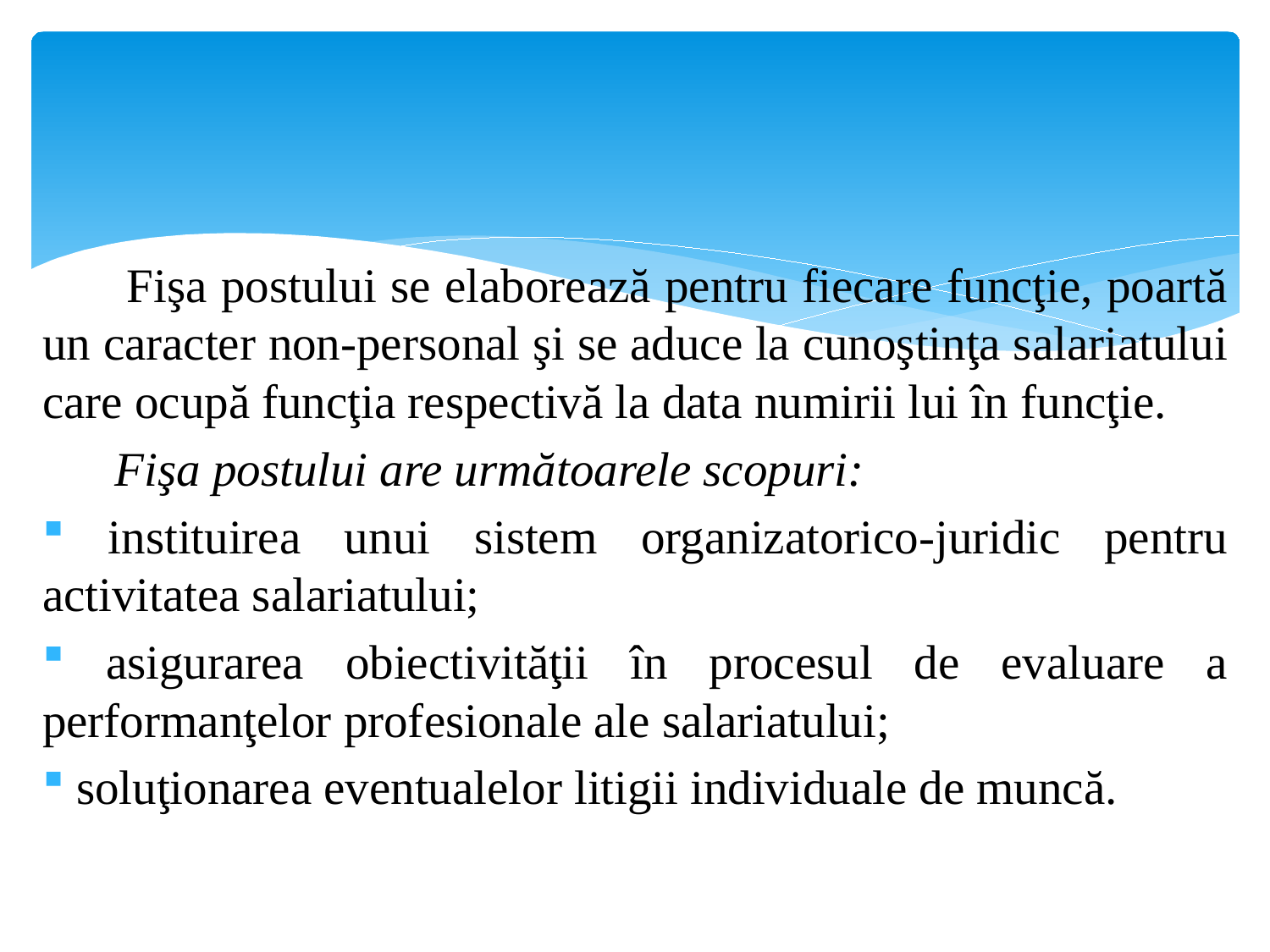

Fişa postului se elaborează pentru fiecare funcţie, poartă un caracter non-personal şi se aduce la cunoştinţa salariatului care ocupă funcţia respectivă la data numirii lui în funcţie.
      Fişa postului are următoarele scopuri:
 instituirea unui sistem organizatorico-juridic pentru activitatea salariatului;
 asigurarea obiectivităţii în procesul de evaluare a performanţelor profesionale ale salariatului;
 soluţionarea eventualelor litigii individuale de muncă.